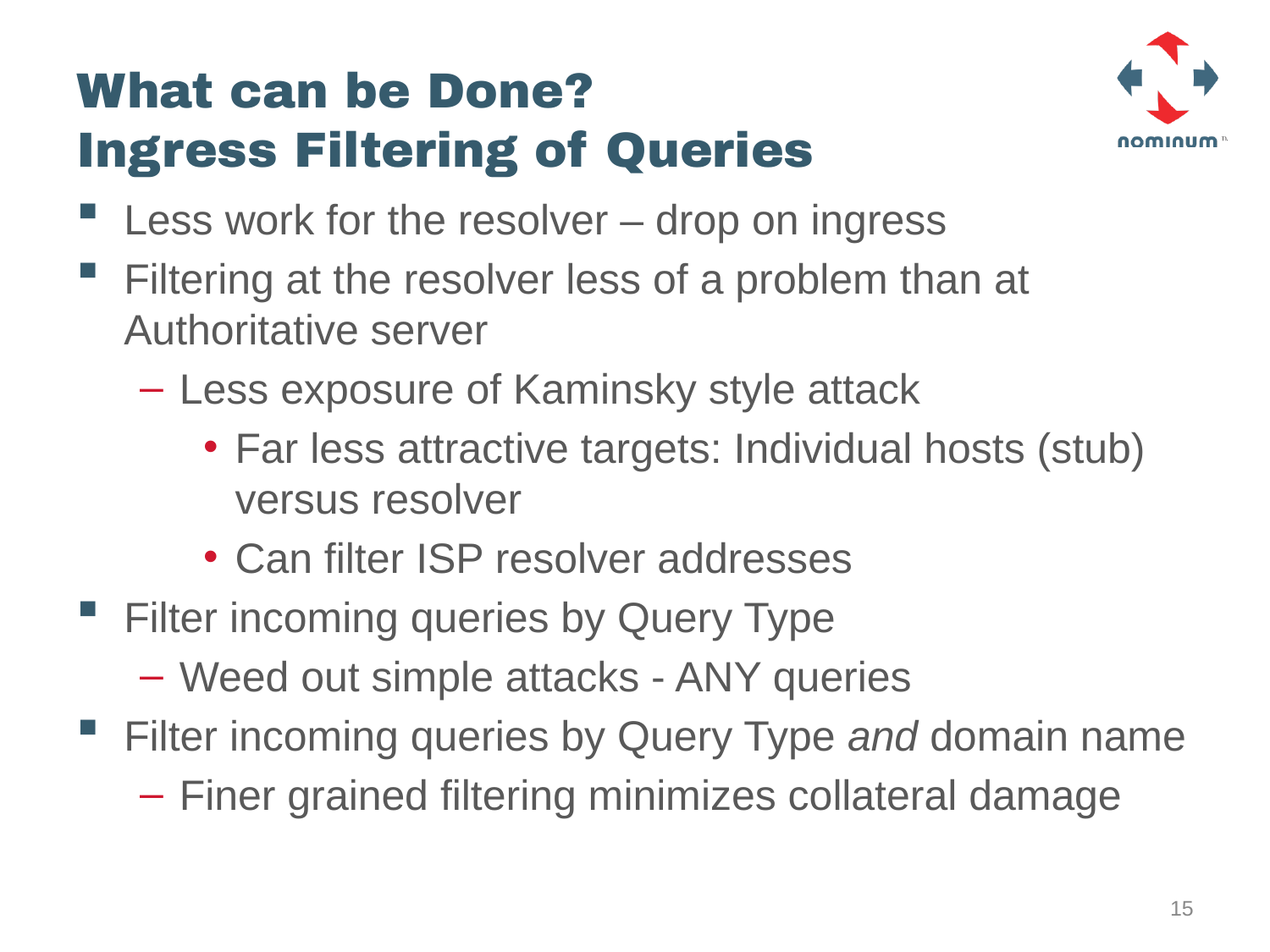

# What can be Done? Ingress Filtering of Queries
Less work for the resolver – drop on ingress
Filtering at the resolver less of a problem than at Authoritative server
Less exposure of Kaminsky style attack
Far less attractive targets: Individual hosts (stub) versus resolver
Can filter ISP resolver addresses
Filter incoming queries by Query Type
Weed out simple attacks - ANY queries
Filter incoming queries by Query Type and domain name
Finer grained filtering minimizes collateral damage

15